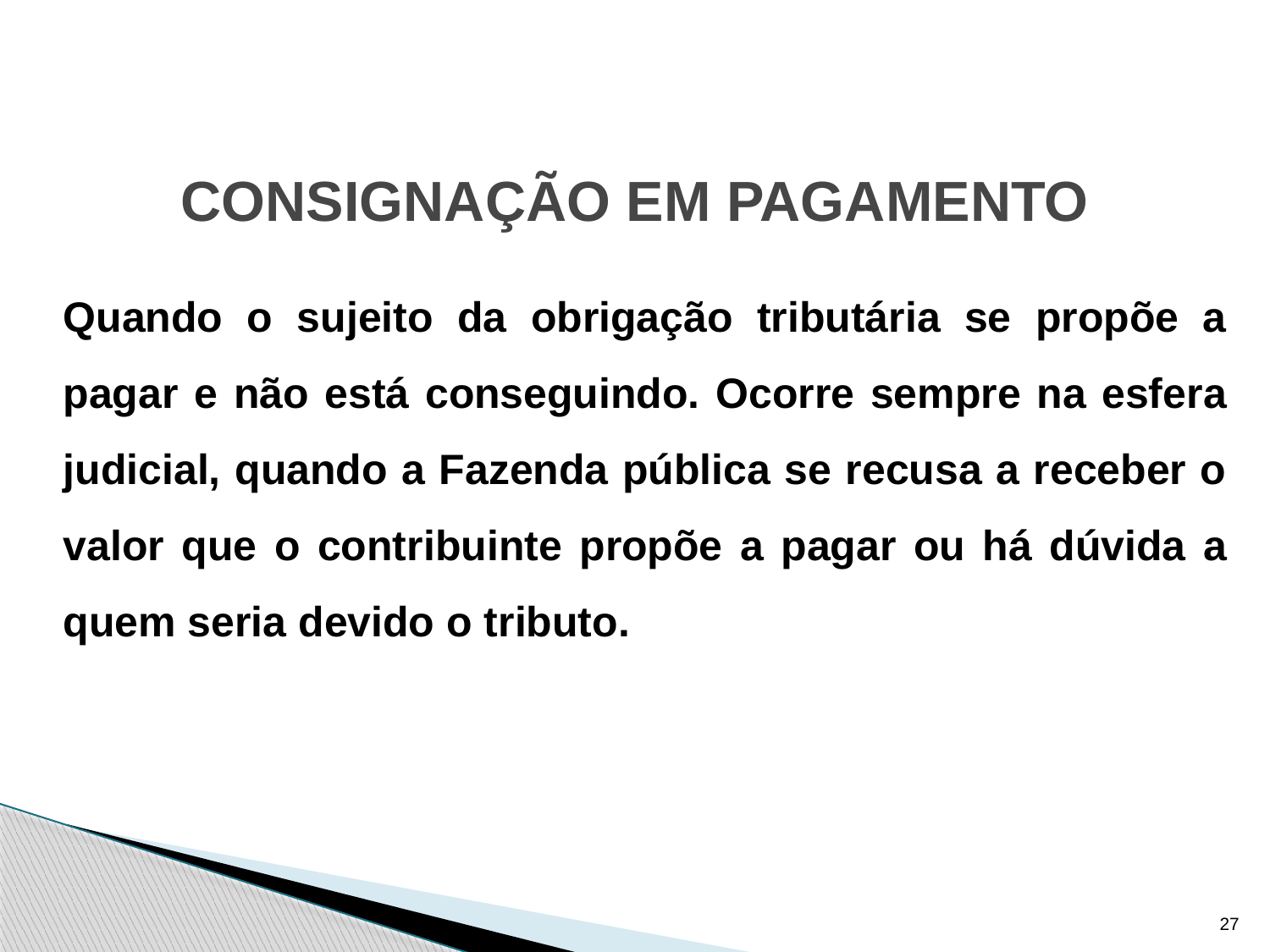

# CONSIGNAÇÃO EM PAGAMENTO
	Quando o sujeito da obrigação tributária se propõe a pagar e não está conseguindo. Ocorre sempre na esfera judicial, quando a Fazenda pública se recusa a receber o valor que o contribuinte propõe a pagar ou há dúvida a quem seria devido o tributo.

27